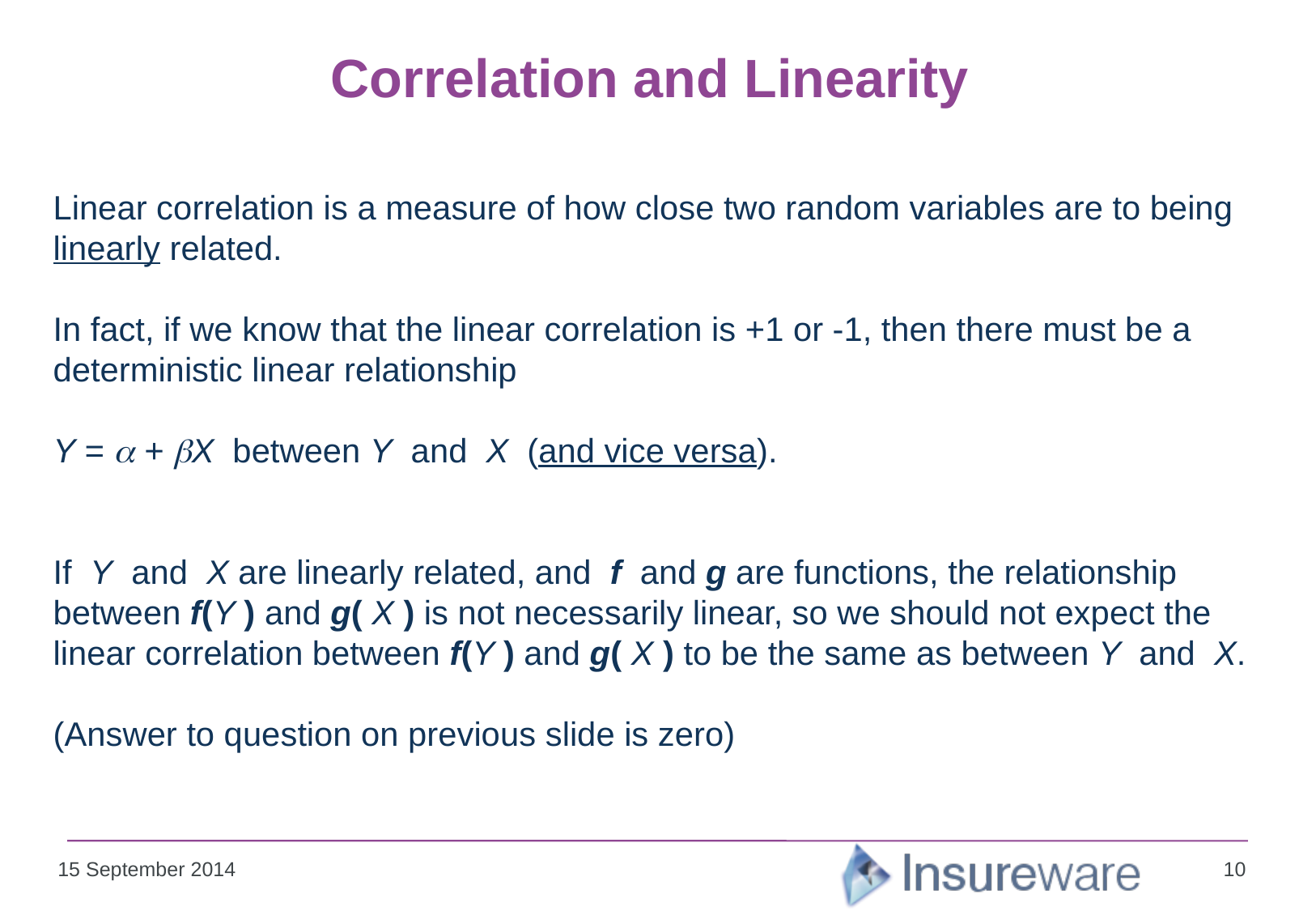

# Correlation and Linearity
Linear correlation is a measure of how close two random variables are to being linearly related.
In fact, if we know that the linear correlation is +1 or -1, then there must be a deterministic linear relationship
Y = α + βX  between Y  and  X  (and vice versa).
If  Y  and  X are linearly related, and  f  and g are functions, the relationship between f(Y ) and g( X ) is not necessarily linear, so we should not expect the linear correlation between f(Y ) and g( X ) to be the same as between Y  and  X.
(Answer to question on previous slide is zero)

10